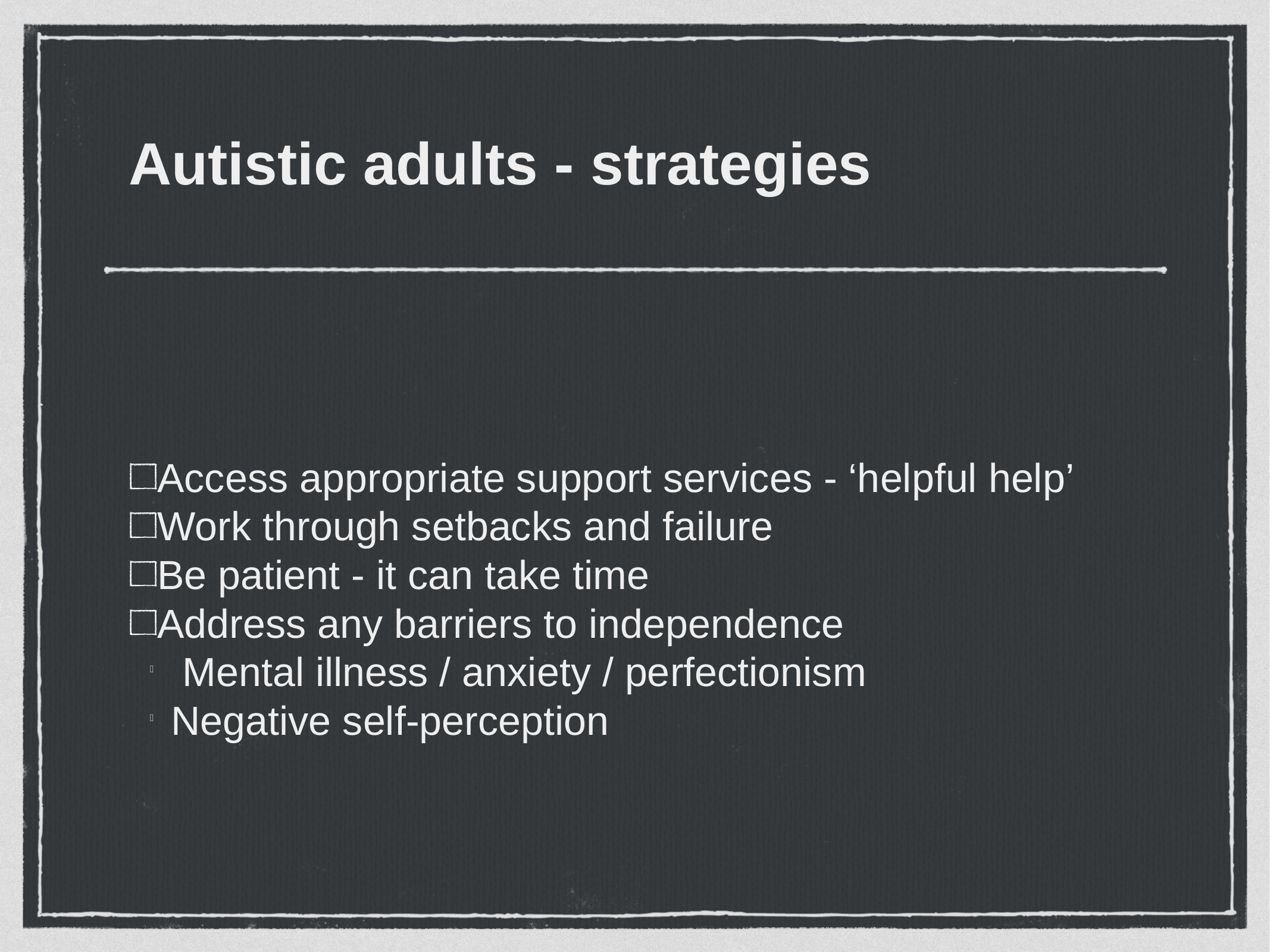

Autistic adults - strategies
Access appropriate support services - ‘helpful help’
Work through setbacks and failure
Be patient - it can take time
Address any barriers to independence
 Mental illness / anxiety / perfectionism
Negative self-perception